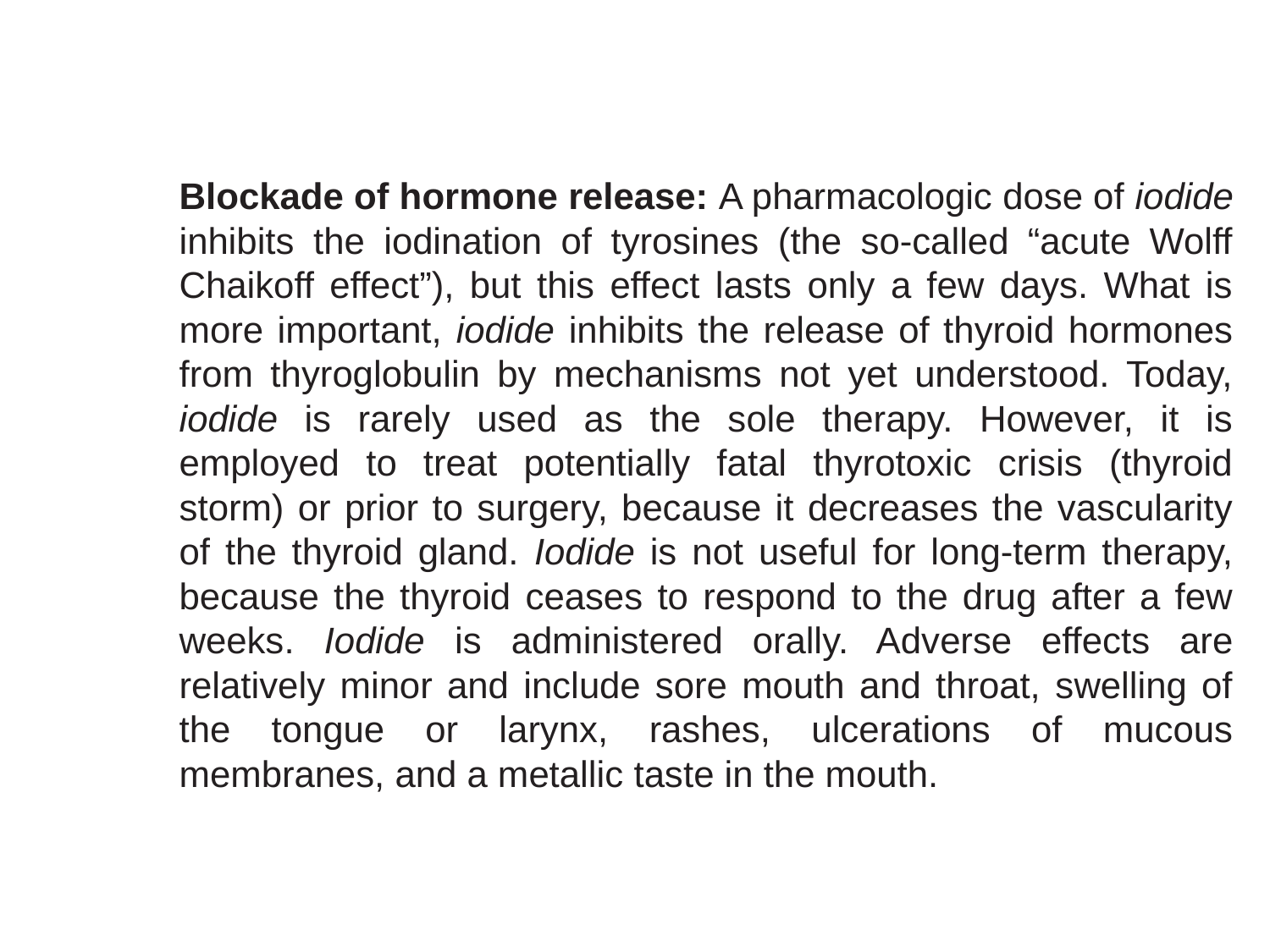

Blockade of hormone release: A pharmacologic dose of iodide inhibits the iodination of tyrosines (the so-called “acute Wolff Chaikoff effect”), but this effect lasts only a few days. What is more important, iodide inhibits the release of thyroid hormones from thyroglobulin by mechanisms not yet understood. Today, iodide is rarely used as the sole therapy. However, it is employed to treat potentially fatal thyrotoxic crisis (thyroid storm) or prior to surgery, because it decreases the vascularity of the thyroid gland. Iodide is not useful for long-term therapy, because the thyroid ceases to respond to the drug after a few weeks. Iodide is administered orally. Adverse effects are relatively minor and include sore mouth and throat, swelling of the tongue or larynx, rashes, ulcerations of mucous membranes, and a metallic taste in the mouth.